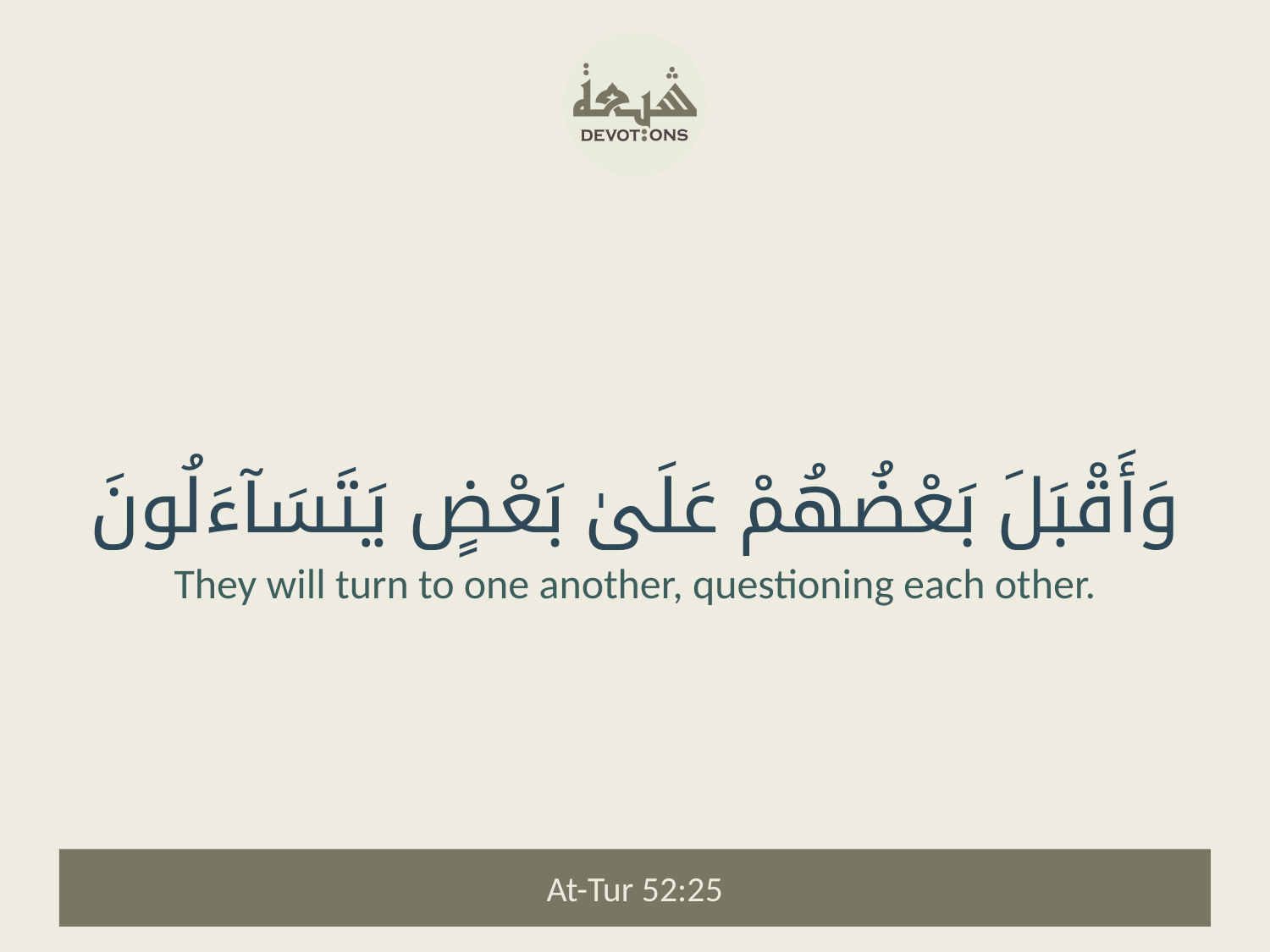

وَأَقْبَلَ بَعْضُهُمْ عَلَىٰ بَعْضٍ يَتَسَآءَلُونَ
They will turn to one another, questioning each other.
At-Tur 52:25